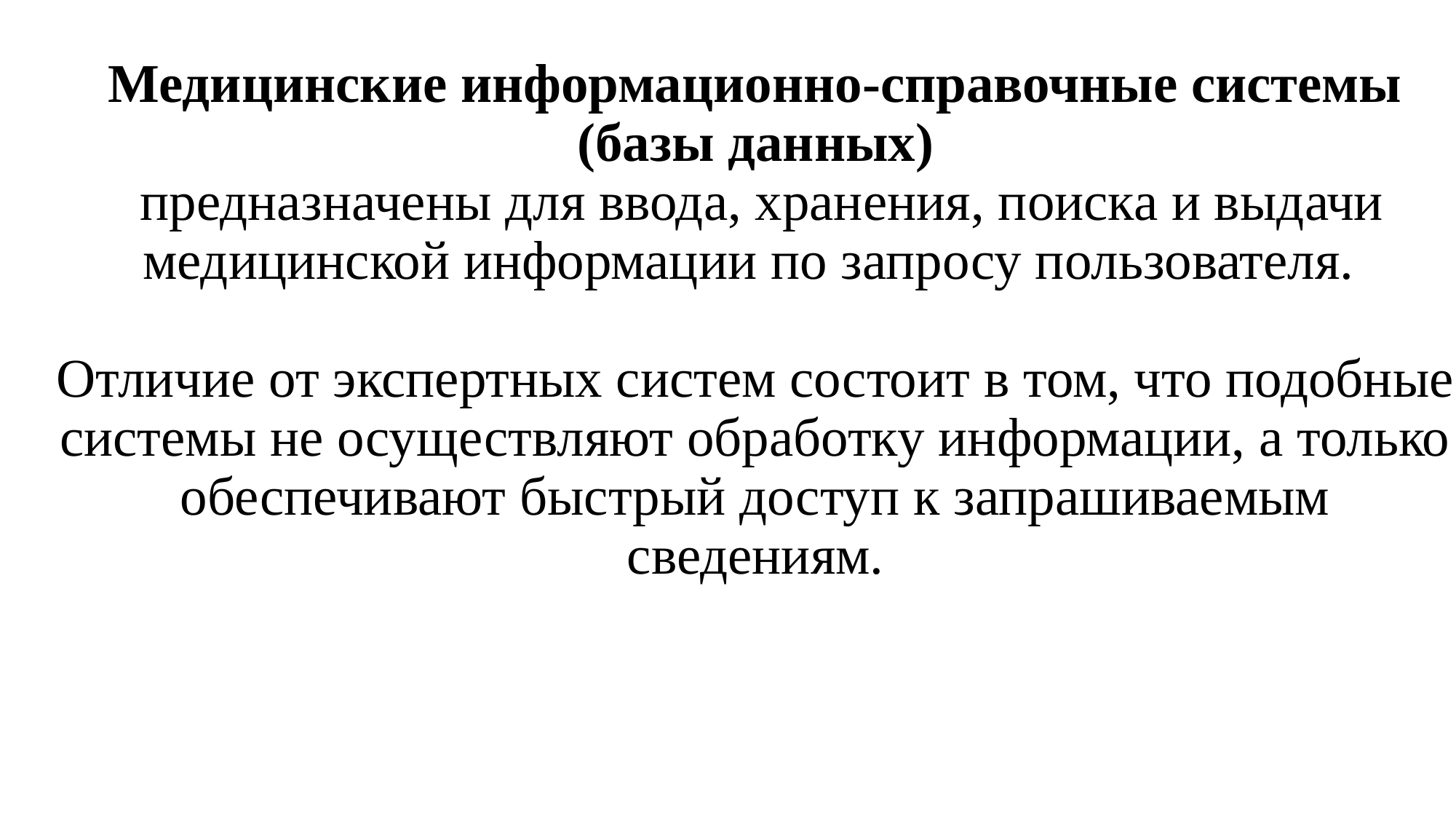

# Медицинские информационно-справочные системы (базы данных) предназначены для ввода, хранения, поиска и выдачи медицинской информации по запросу пользователя. Отличие от экспертных систем состоит в том, что подобные системы не осуществляют обработку информации, а только обеспечивают быстрый доступ к запрашиваемым сведениям.